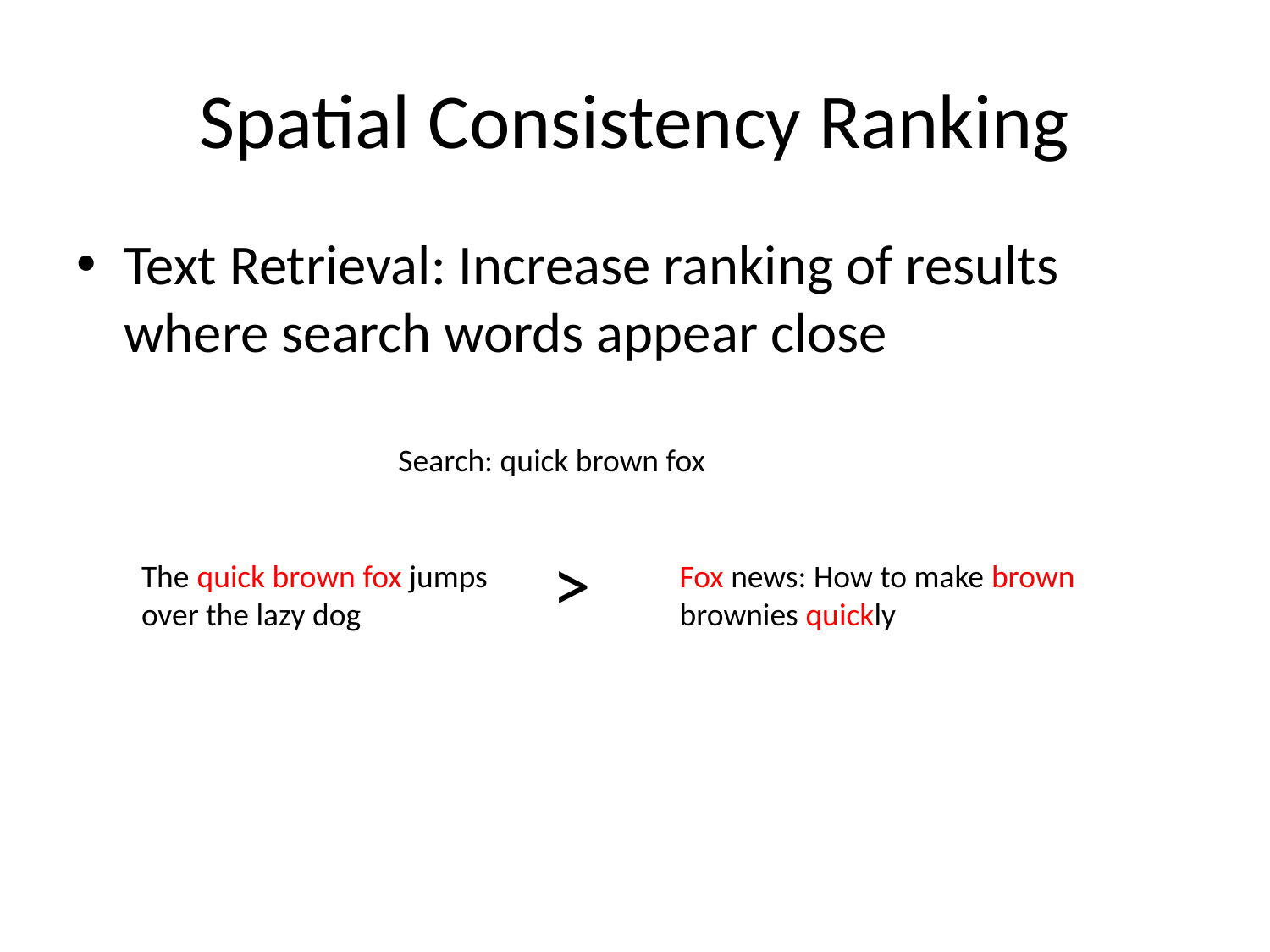

# Spatial Consistency Ranking
Text Retrieval: Increase ranking of results where search words appear close
Search: quick brown fox
>
The quick brown fox jumps
over the lazy dog
Fox news: How to make brown
brownies quickly